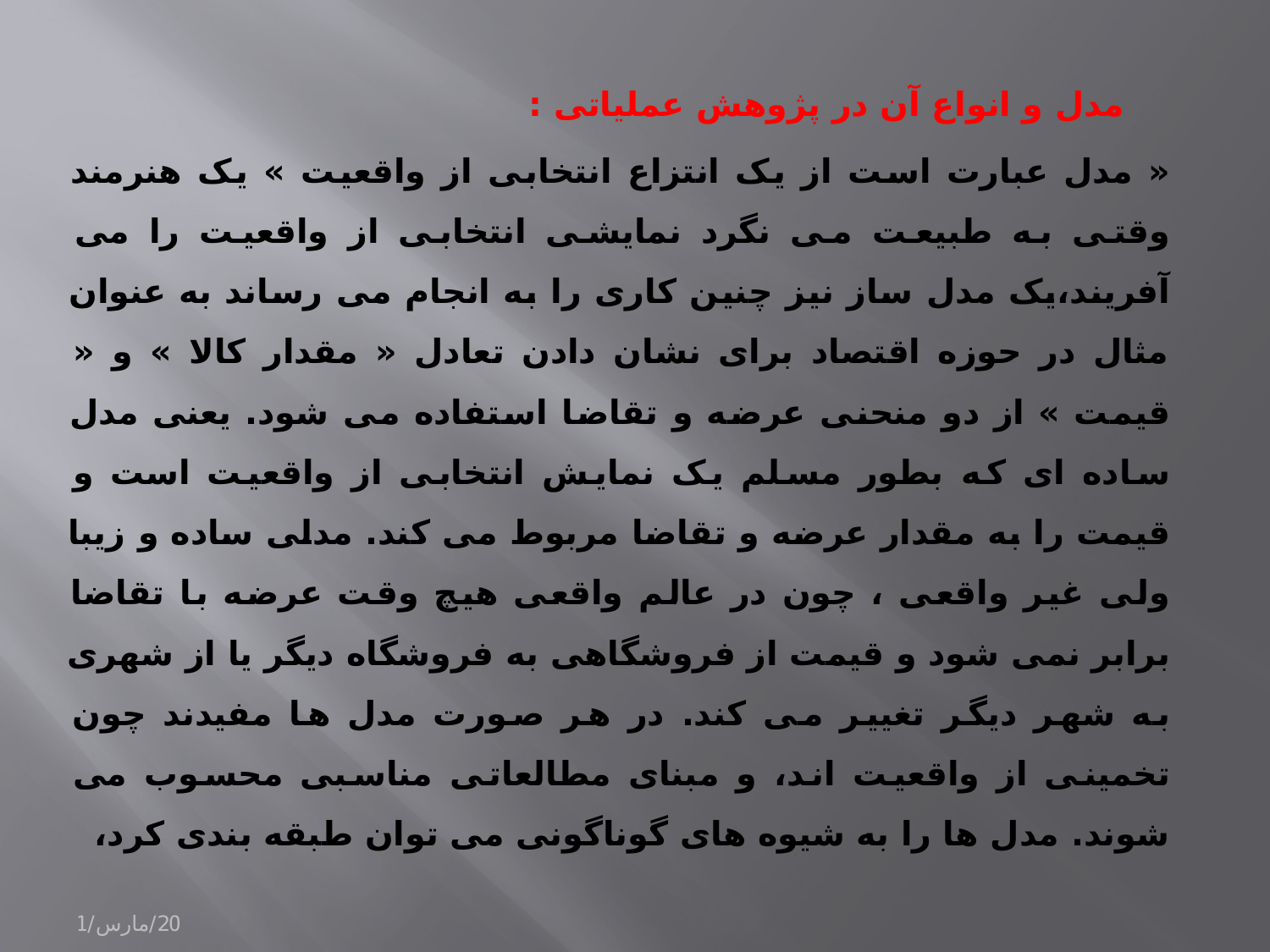

مدل­ و انواع آن در پژوهش عملیاتی :
« مدل عبارت است از یک انتزاع انتخابی از واقعیت » یک هنرمند وقتی به طبیعت می نگرد نمایشی انتخابی از واقعیت را می آفریند،یک مدل ساز نیز چنین کاری را به انجام می رساند به عنوان مثال در حوزه اقتصاد برای نشان دادن تعادل « مقدار کالا » و « قیمت » از دو منحنی عرضه و تقاضا استفاده می شود. یعنی مدل ساده ای که بطور مسلم یک نمایش انتخابی از واقعیت است و قیمت را به مقدار عرضه و تقاضا مربوط می کند. مدلی ساده و زیبا ولی غیر واقعی ، چون در عالم واقعی هیچ وقت عرضه با تقاضا برابر نمی شود و قیمت از فروشگاهی به فروشگاه دیگر یا از شهری به شهر دیگر تغییر می کند. در هر صورت مدل ها مفیدند چون تخمینی از واقعیت اند، و مبنای مطالعاتی مناسبی محسوب می شوند. مدل ها را به شیوه های گوناگونی می توان طبقه بندی کرد،
20/مارس/1